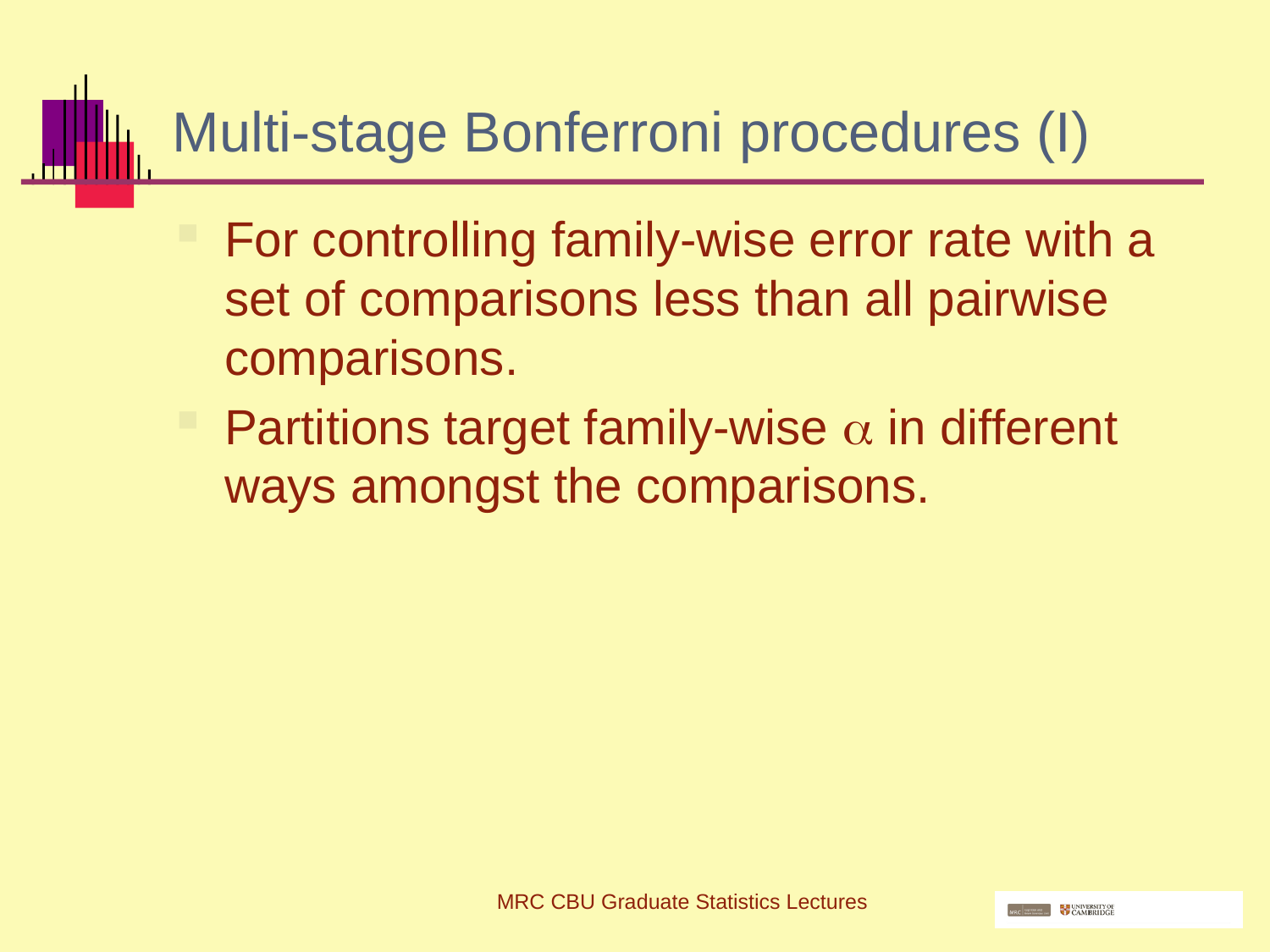

# Multi-stage Bonferroni procedures (I)
For controlling family-wise error rate with a set of comparisons less than all pairwise comparisons.
Partitions target family-wise α in different ways amongst the comparisons.

MRC CBU Graduate Statistics Lectures